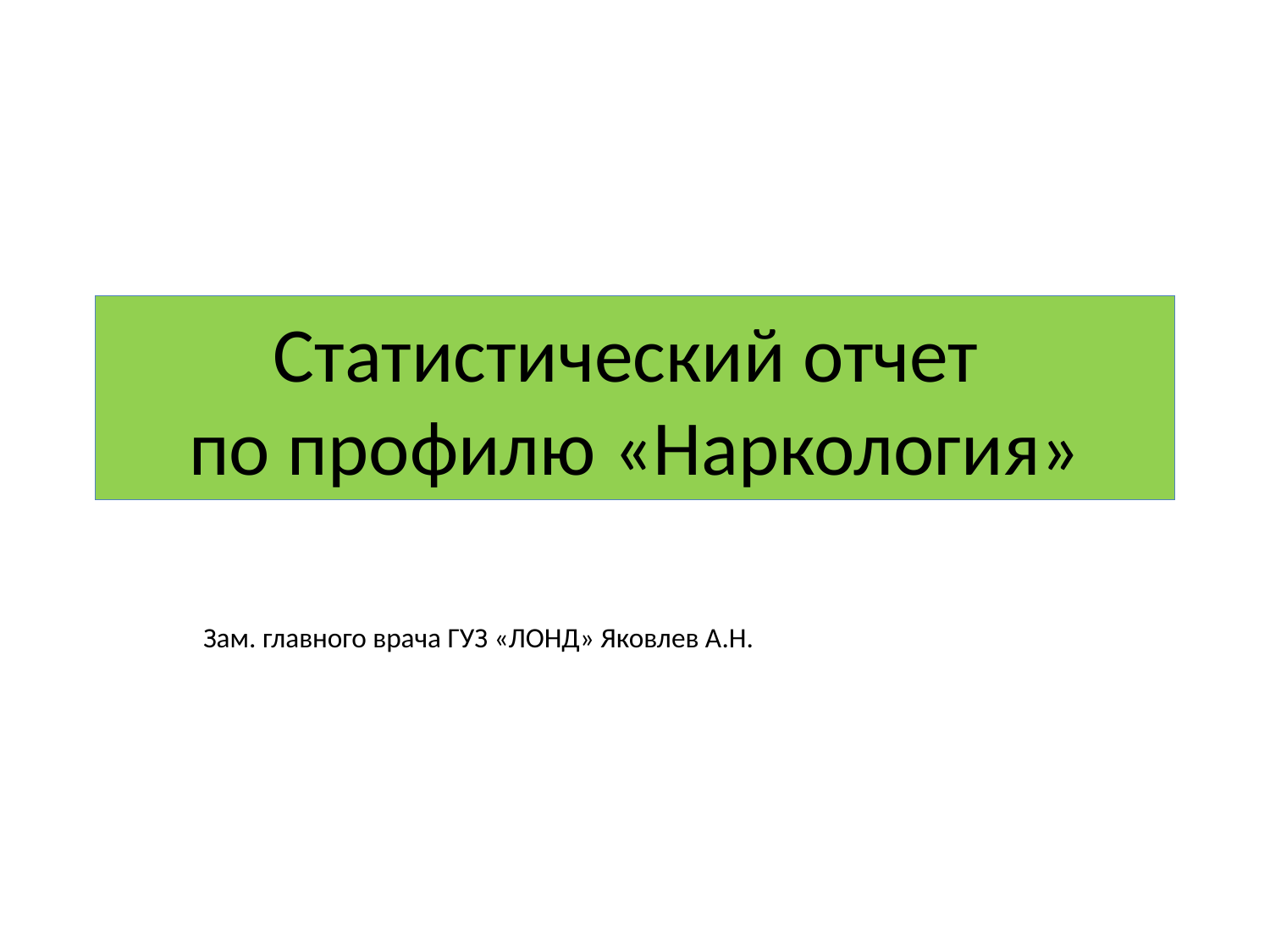

# Статистический отчет по профилю «Наркология»

Зам. главного врача ГУЗ «ЛОНД» Яковлев А.Н.